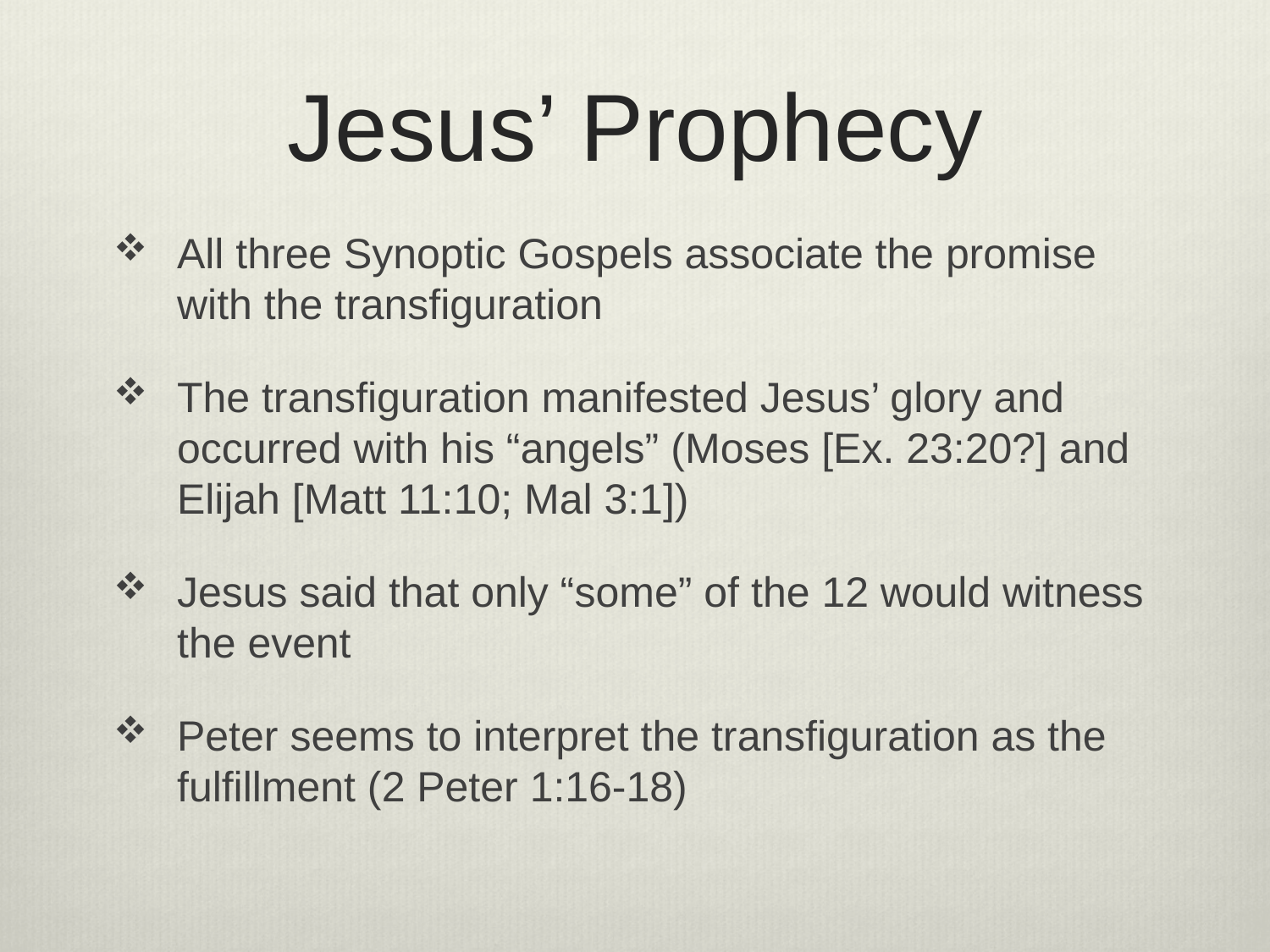

# Jesus’ Prophecy
All three Synoptic Gospels associate the promise with the transfiguration
The transfiguration manifested Jesus’ glory and occurred with his “angels” (Moses [Ex. 23:20?] and Elijah [Matt 11:10; Mal 3:1])
Jesus said that only “some” of the 12 would witness the event
Peter seems to interpret the transfiguration as the fulfillment (2 Peter 1:16-18)